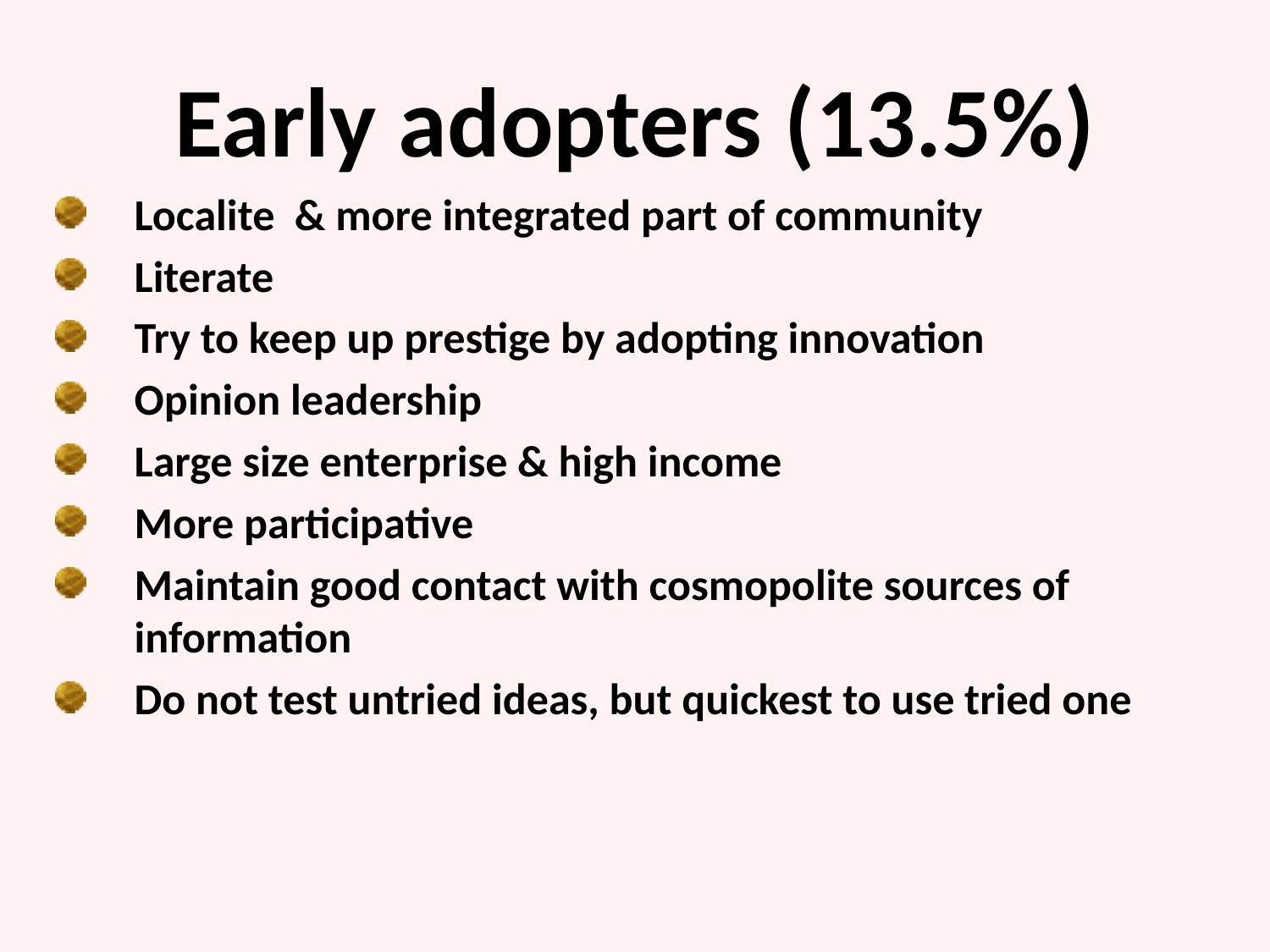

# Early adopters (13.5%)
Localite  & more integrated part of community
Literate
Try to keep up prestige by adopting innovation
Opinion leadership
Large size enterprise & high income
More participative
Maintain good contact with cosmopolite sources of information
Do not test untried ideas, but quickest to use tried one